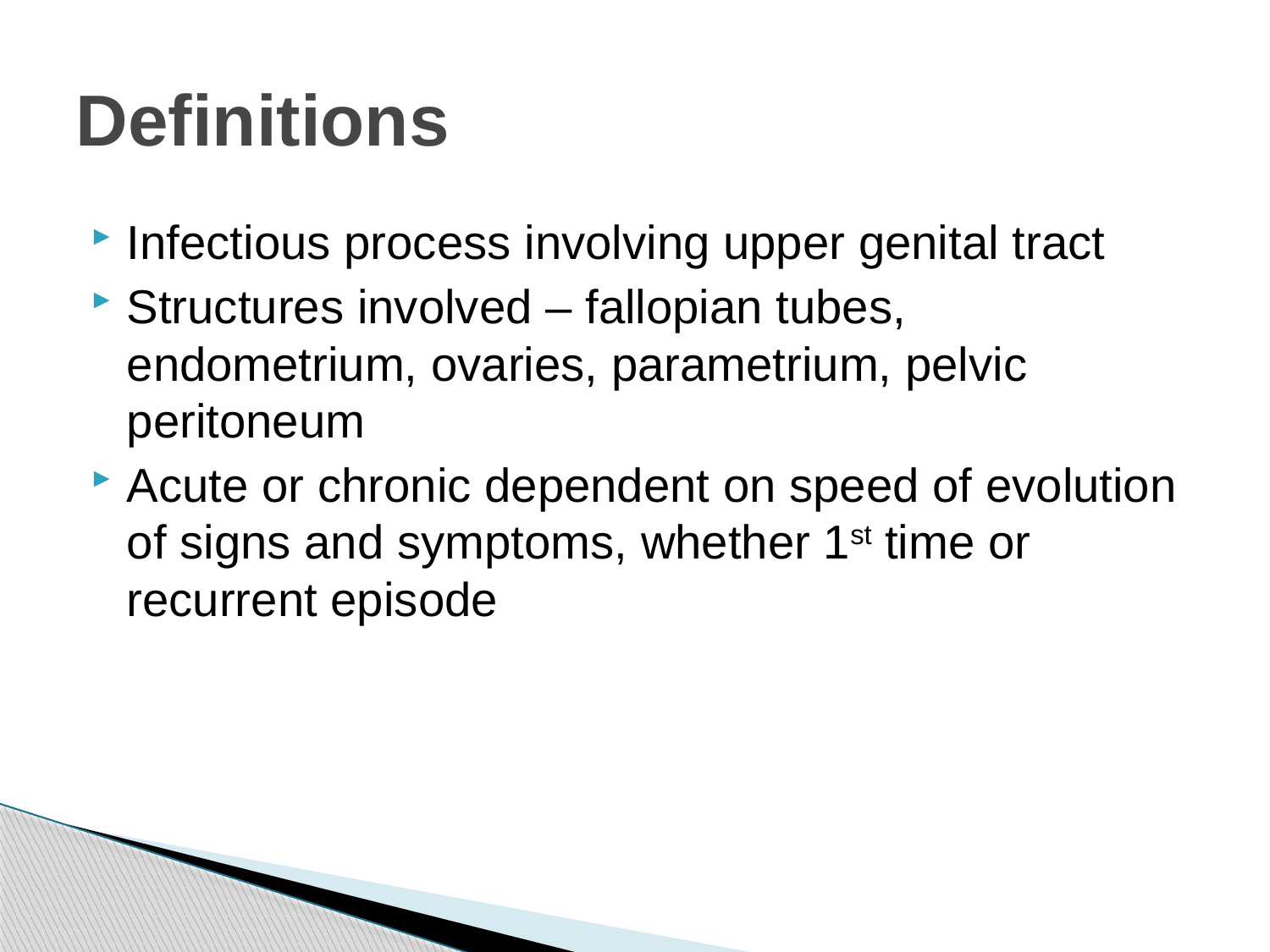

# Definitions
Infectious process involving upper genital tract
Structures involved – fallopian tubes, endometrium, ovaries, parametrium, pelvic peritoneum
Acute or chronic dependent on speed of evolution of signs and symptoms, whether 1st time or recurrent episode